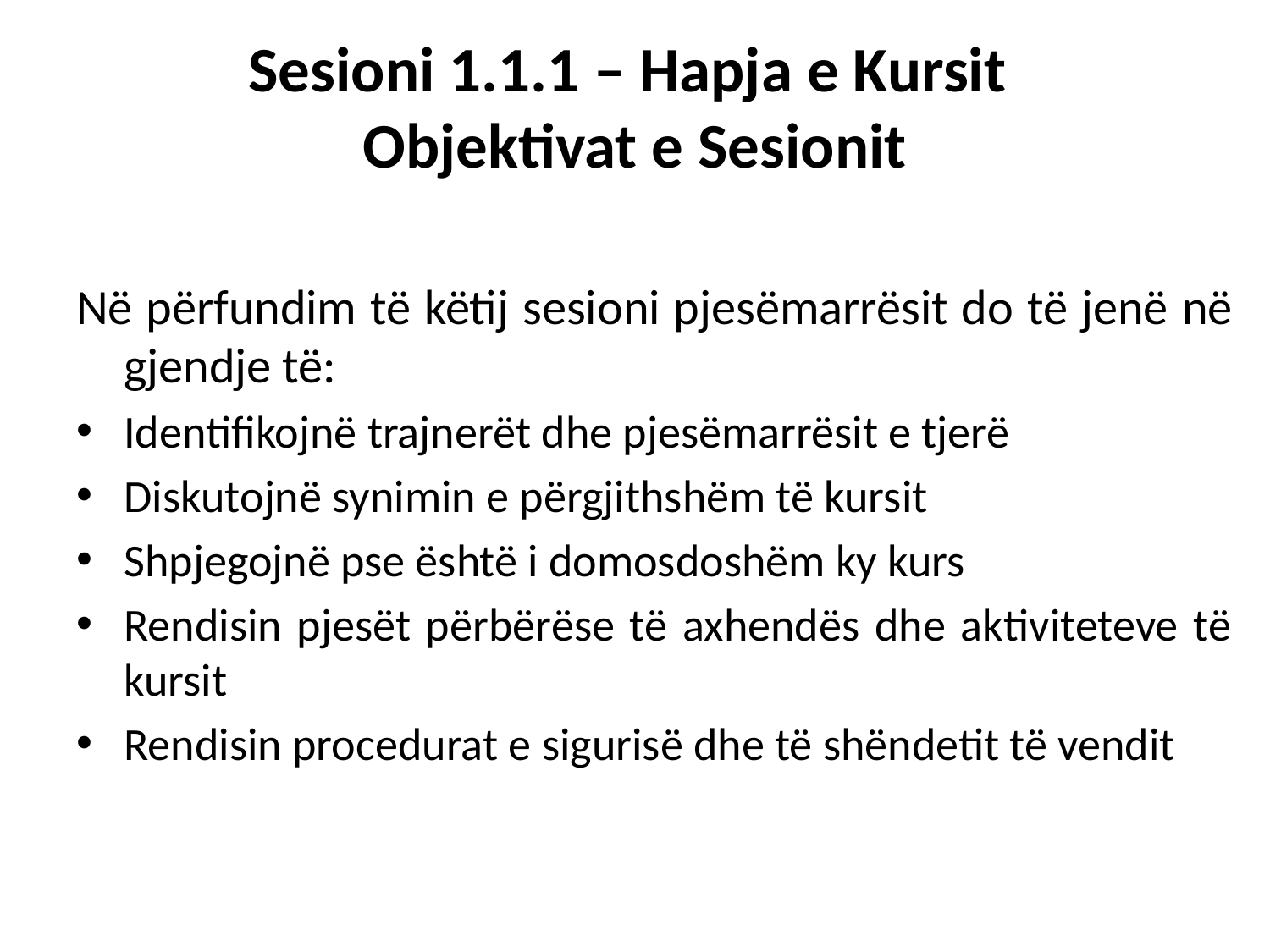

# Sesioni 1.1.1 – Hapja e Kursit Objektivat e Sesionit
Në përfundim të këtij sesioni pjesëmarrësit do të jenë në gjendje të:
Identifikojnë trajnerët dhe pjesëmarrësit e tjerë
Diskutojnë synimin e përgjithshëm të kursit
Shpjegojnë pse është i domosdoshëm ky kurs
Rendisin pjesët përbërëse të axhendës dhe aktiviteteve të kursit
Rendisin procedurat e sigurisë dhe të shëndetit të vendit